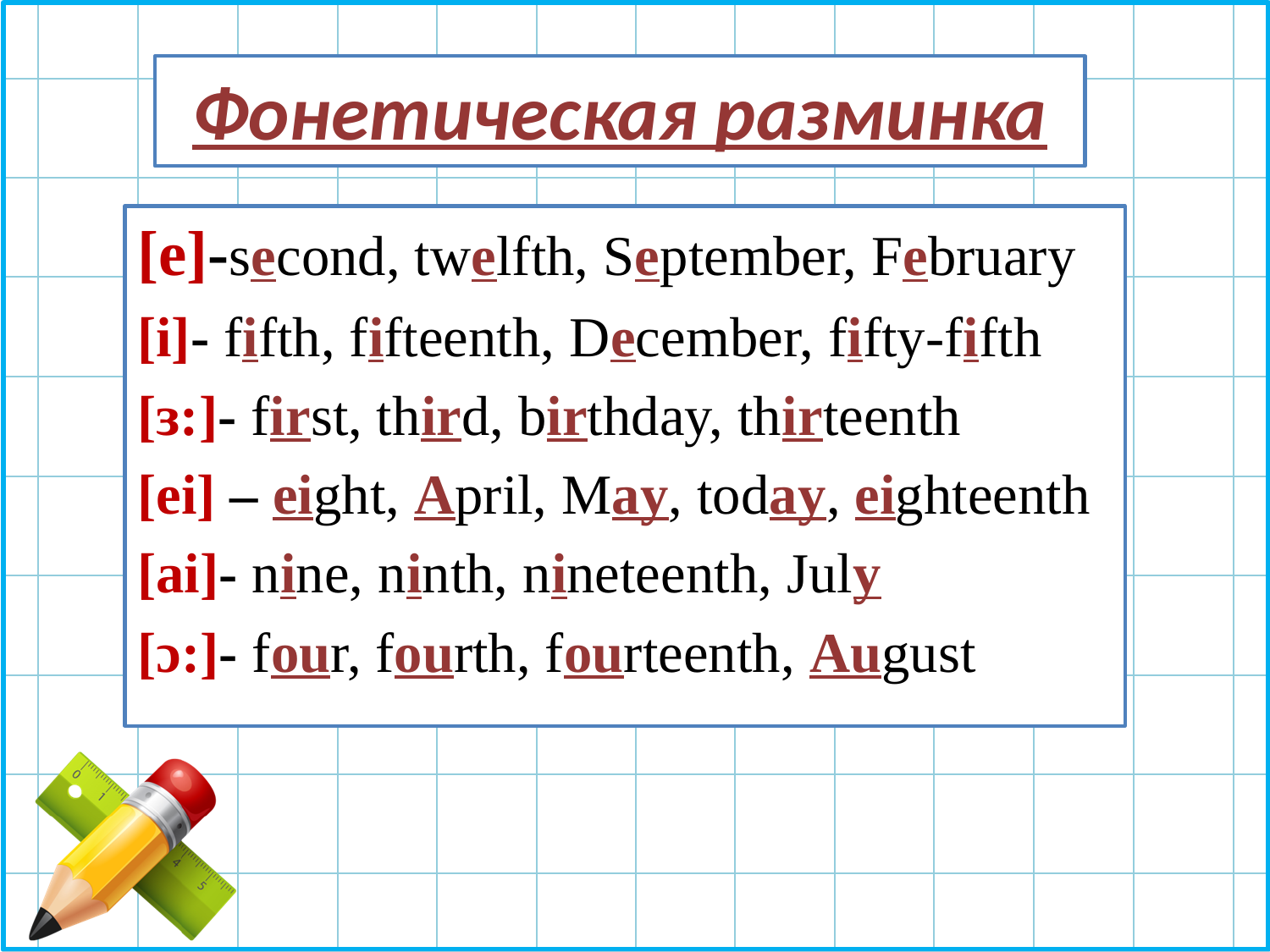

Фонетическая разминка
[e]-second, twelfth, September, February
[i]- fifth, fifteenth, December, fifty-fifth
[ɜ:]- first, third, birthday, thirteenth
[ei] – eight, April, May, today, eighteenth
[ai]- nine, ninth, nineteenth, July
[ɔ:]- four, fourth, fourteenth, August